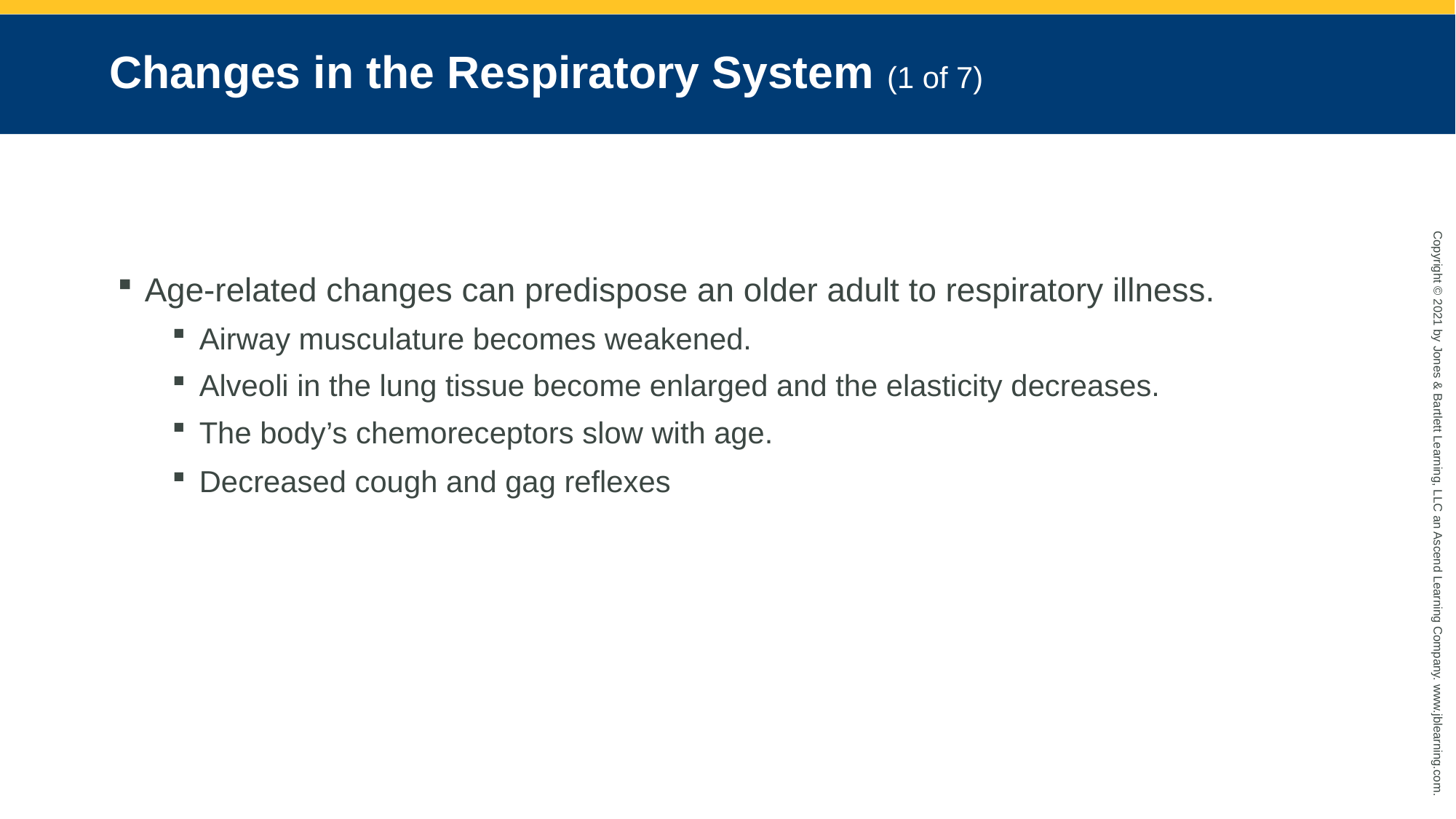

# Changes in the Respiratory System (1 of 7)
Age-related changes can predispose an older adult to respiratory illness.
Airway musculature becomes weakened.
Alveoli in the lung tissue become enlarged and the elasticity decreases.
The body’s chemoreceptors slow with age.
Decreased cough and gag reflexes